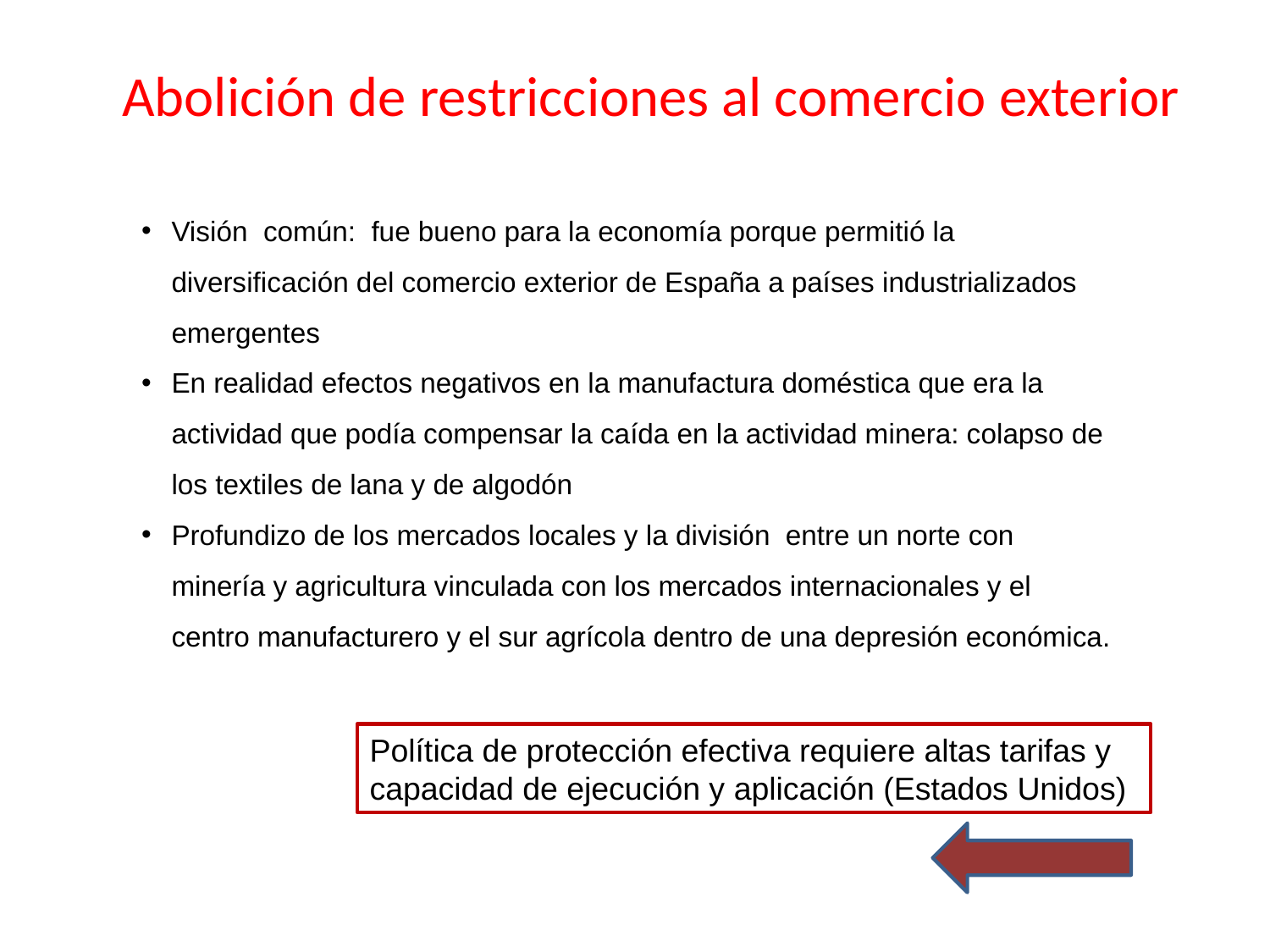

Abolición de restricciones al comercio exterior
Visión  común:  fue bueno para la economía porque permitió la diversificación del comercio exterior de España a países industrializados emergentes
En realidad efectos negativos en la manufactura doméstica que era la actividad que podía compensar la caída en la actividad minera: colapso de los textiles de lana y de algodón
Profundizo de los mercados locales y la división  entre un norte con  minería y agricultura vinculada con los mercados internacionales y el centro manufacturero y el sur agrícola dentro de una depresión económica.
Política de protección efectiva requiere altas tarifas y capacidad de ejecución y aplicación (Estados Unidos)